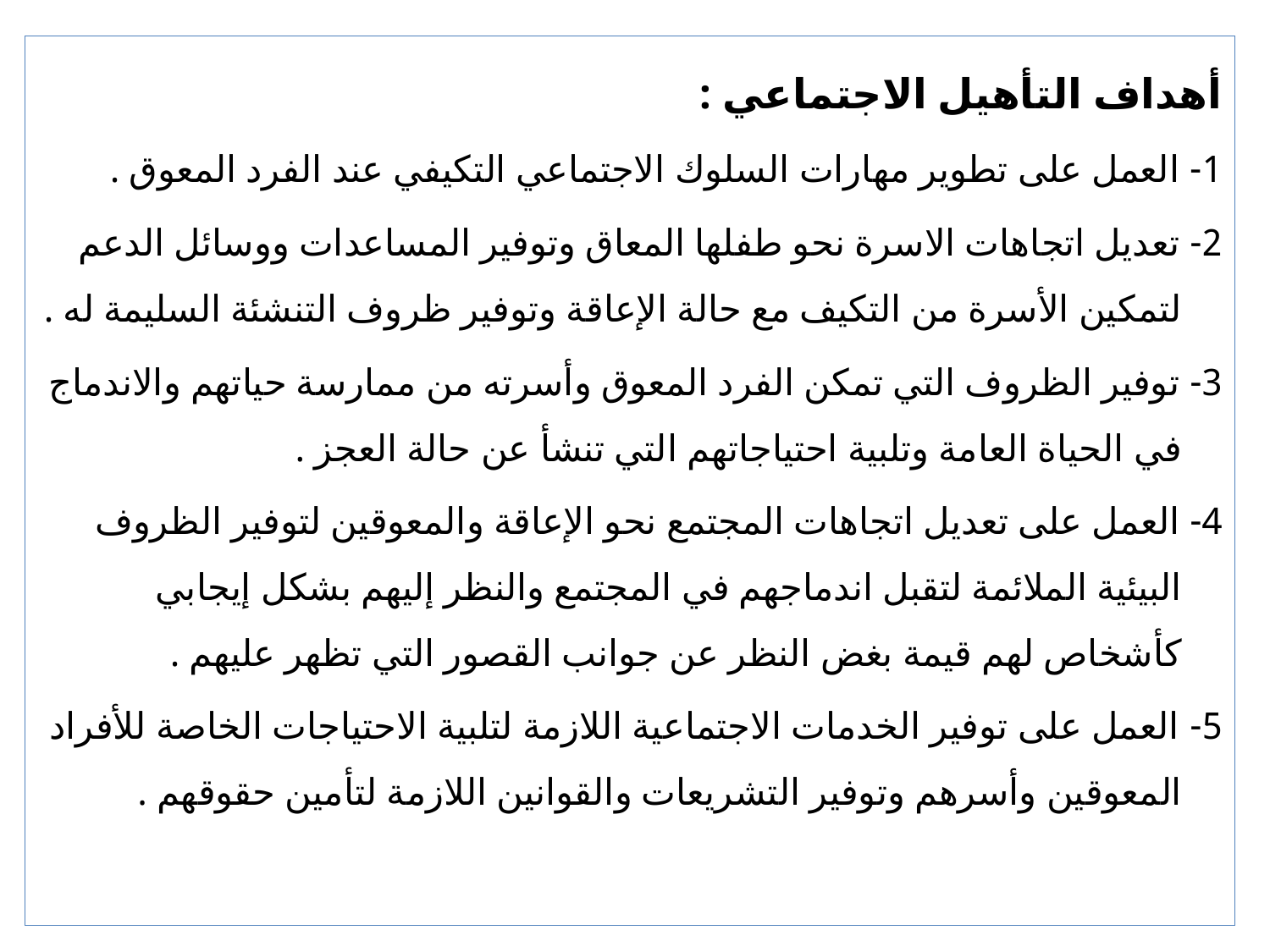

أهداف التأهيل الاجتماعي :
1- العمل على تطوير مهارات السلوك الاجتماعي التكيفي عند الفرد المعوق .
2- تعديل اتجاهات الاسرة نحو طفلها المعاق وتوفير المساعدات ووسائل الدعم لتمكين الأسرة من التكيف مع حالة الإعاقة وتوفير ظروف التنشئة السليمة له .
3- توفير الظروف التي تمكن الفرد المعوق وأسرته من ممارسة حياتهم والاندماج في الحياة العامة وتلبية احتياجاتهم التي تنشأ عن حالة العجز .
4- العمل على تعديل اتجاهات المجتمع نحو الإعاقة والمعوقين لتوفير الظروف البيئية الملائمة لتقبل اندماجهم في المجتمع والنظر إليهم بشكل إيجابي كأشخاص لهم قيمة بغض النظر عن جوانب القصور التي تظهر عليهم .
5- العمل على توفير الخدمات الاجتماعية اللازمة لتلبية الاحتياجات الخاصة للأفراد المعوقين وأسرهم وتوفير التشريعات والقوانين اللازمة لتأمين حقوقهم .